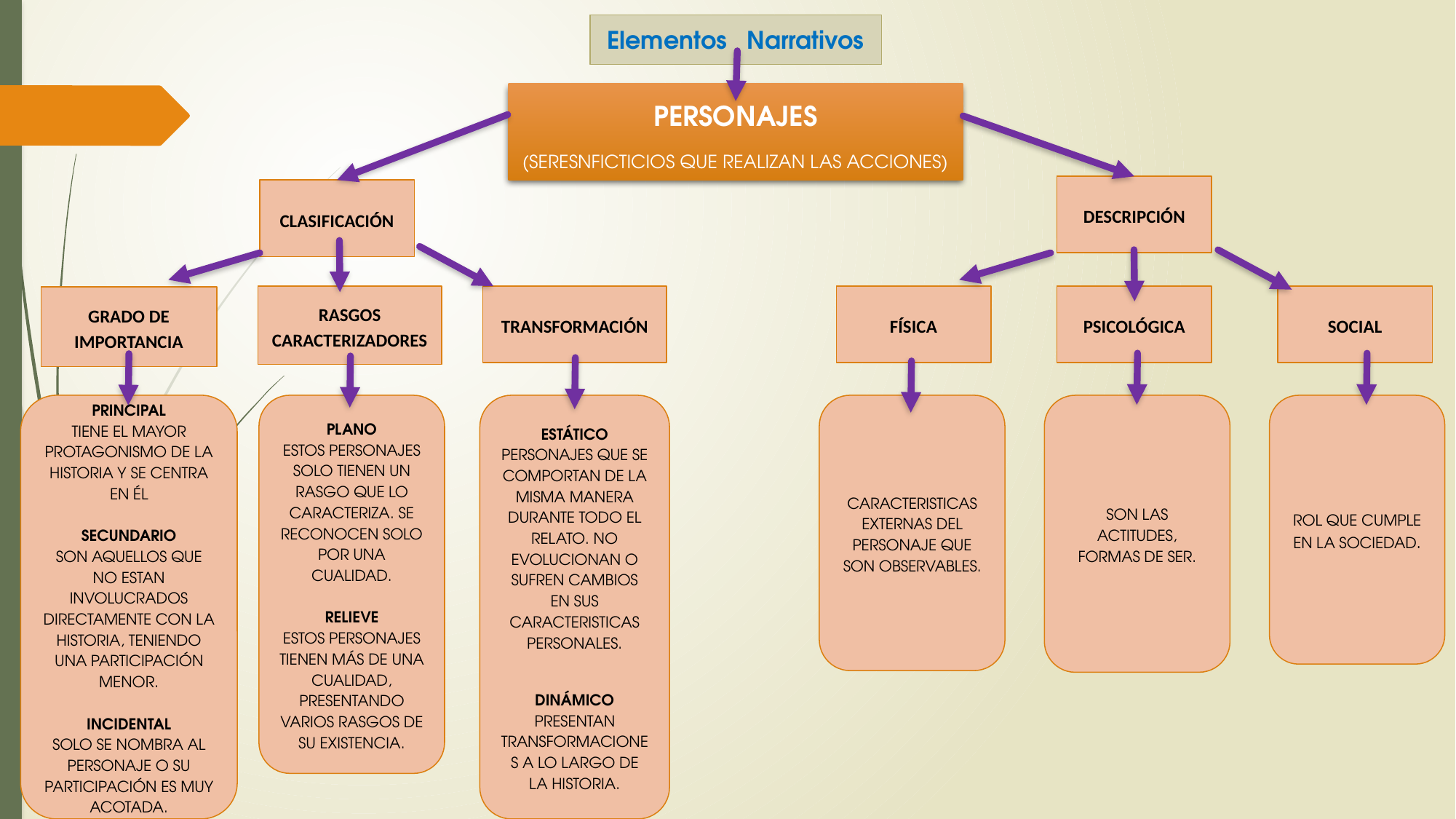

Elementos   Narrativos

PERSONAJES
(SERESNFICTICIOS QUE REALIZAN LAS ACCIONES)

DESCRIPCIÓN
CLASIFICACIÓN
RASGOS CARACTERIZADORES
TRANSFORMACIÓN
FÍSICA
PSICOLÓGICA
SOCIAL
GRADO DE IMPORTANCIA
PRINCIPAL
TIENE EL MAYOR PROTAGONISMO DE LA HISTORIA Y SE CENTRA EN ÉL

SECUNDARIO
SON AQUELLOS QUE NO ESTAN INVOLUCRADOS DIRECTAMENTE CON LA HISTORIA, TENIENDO UNA PARTICIPACIÓN MENOR.

INCIDENTAL
SOLO SE NOMBRA AL PERSONAJE O SU PARTICIPACIÓN ES MUY ACOTADA.
PLANO
ESTOS PERSONAJES SOLO TIENEN UN RASGO QUE LO CARACTERIZA. SE RECONOCEN SOLO POR UNA CUALIDAD.

RELIEVE
ESTOS PERSONAJES TIENEN MÁS DE UNA CUALIDAD, PRESENTANDO VARIOS RASGOS DE SU EXISTENCIA.
ESTÁTICO
PERSONAJES QUE SE COMPORTAN DE LA MISMA MANERA DURANTE TODO EL RELATO. NO EVOLUCIONAN O SUFREN CAMBIOS EN SUS CARACTERISTICAS PERSONALES.

DINÁMICO
PRESENTAN TRANSFORMACIONES A LO LARGO DE LA HISTORIA.
CARACTERISTICAS EXTERNAS DEL PERSONAJE QUE SON OBSERVABLES.
SON LAS ACTITUDES, FORMAS DE SER.
ROL QUE CUMPLE EN LA SOCIEDAD.